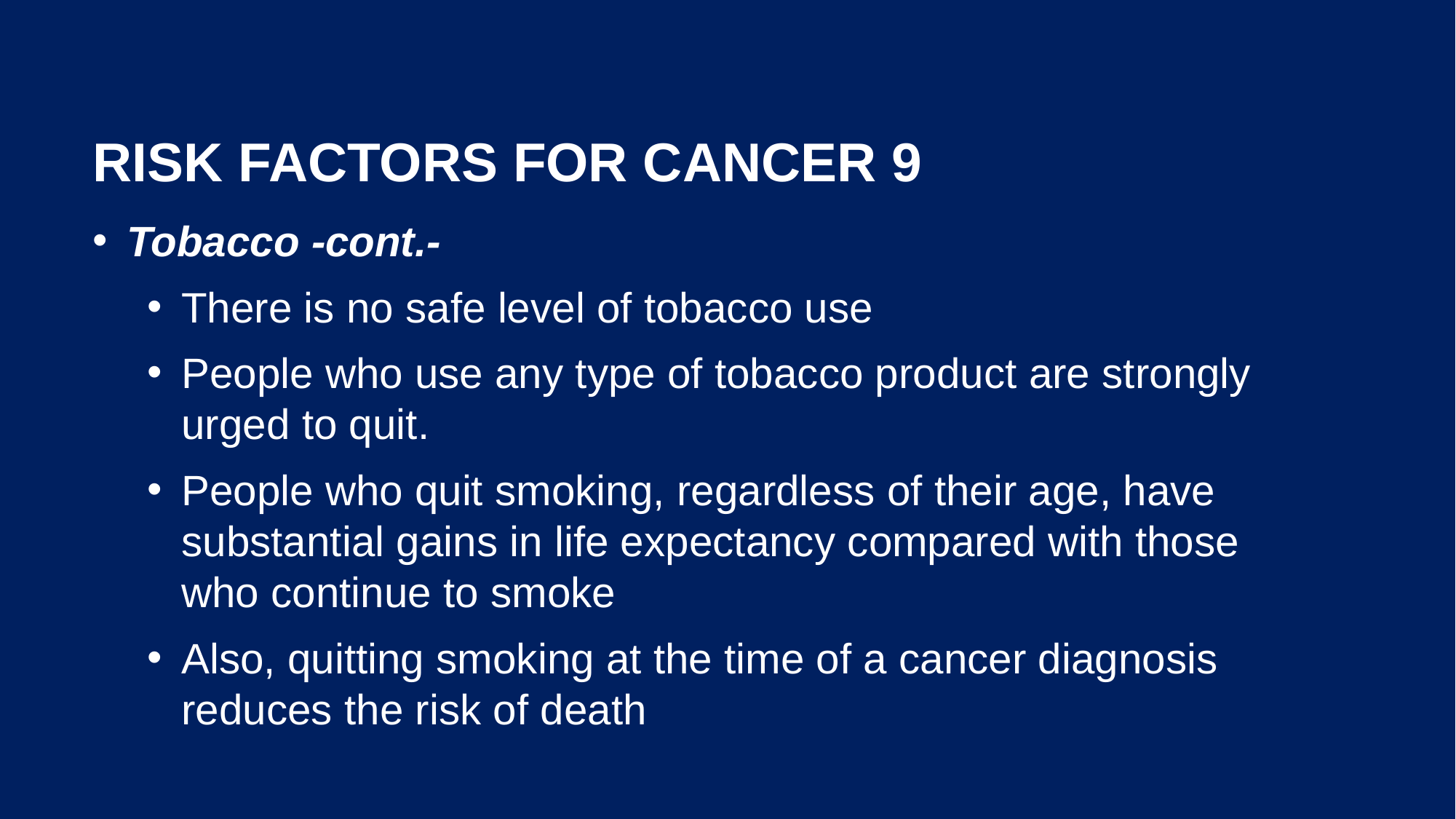

# Risk Factors for Cancer 9
Tobacco -cont.-
There is no safe level of tobacco use
People who use any type of tobacco product are strongly urged to quit.
People who quit smoking, regardless of their age, have substantial gains in life expectancy compared with those who continue to smoke
Also, quitting smoking at the time of a cancer diagnosis reduces the risk of death